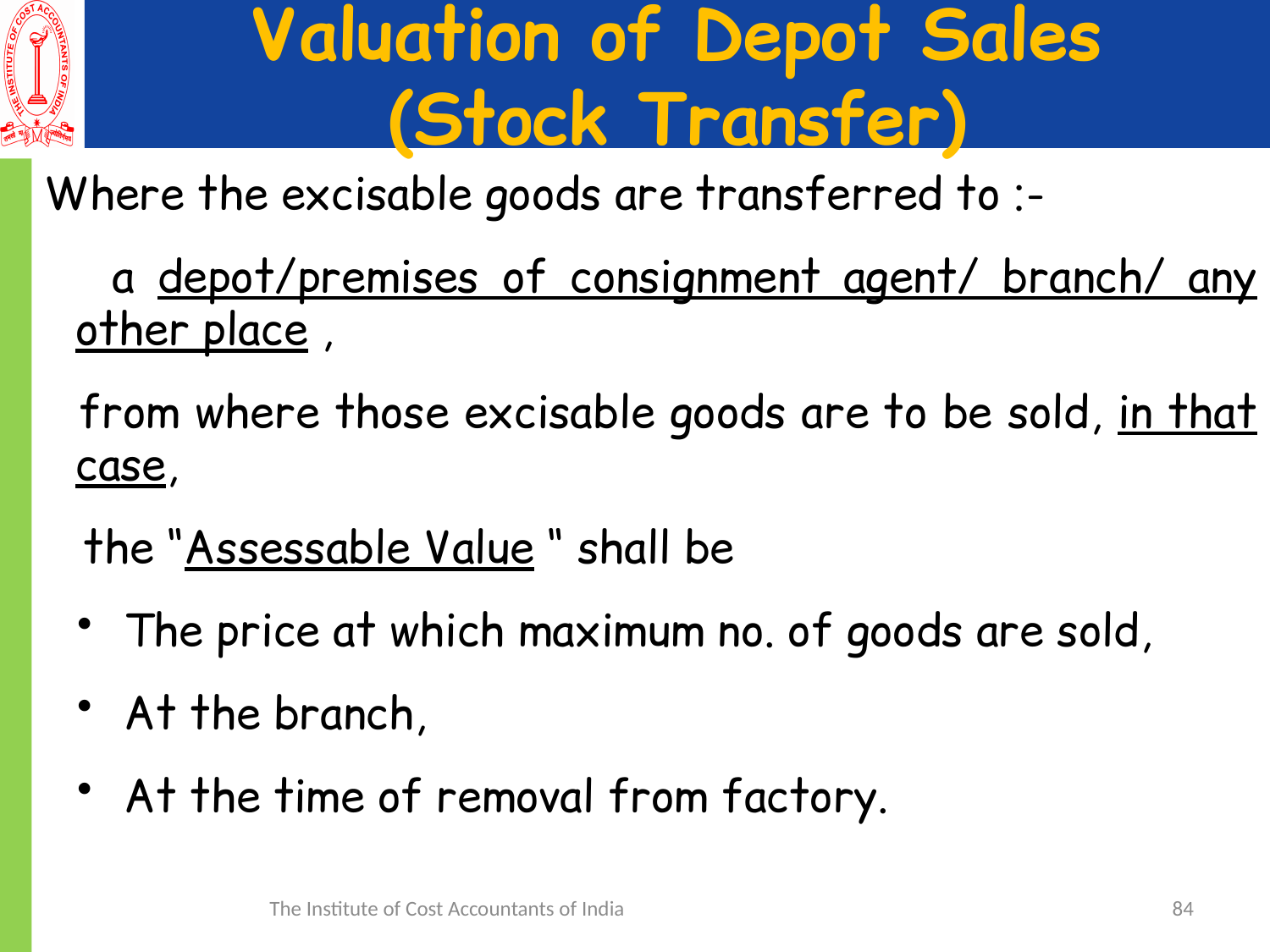

# Valuation of Depot Sales (Stock Transfer)
Where the excisable goods are transferred to :-
   a depot/premises of consignment agent/ branch/ any other place ,
  	from where those excisable goods are to be sold, in that case,
   the “Assessable Value “ shall be
The price at which maximum no. of goods are sold,
At the branch,
At the time of removal from factory.

The Institute of Cost Accountants of India
84